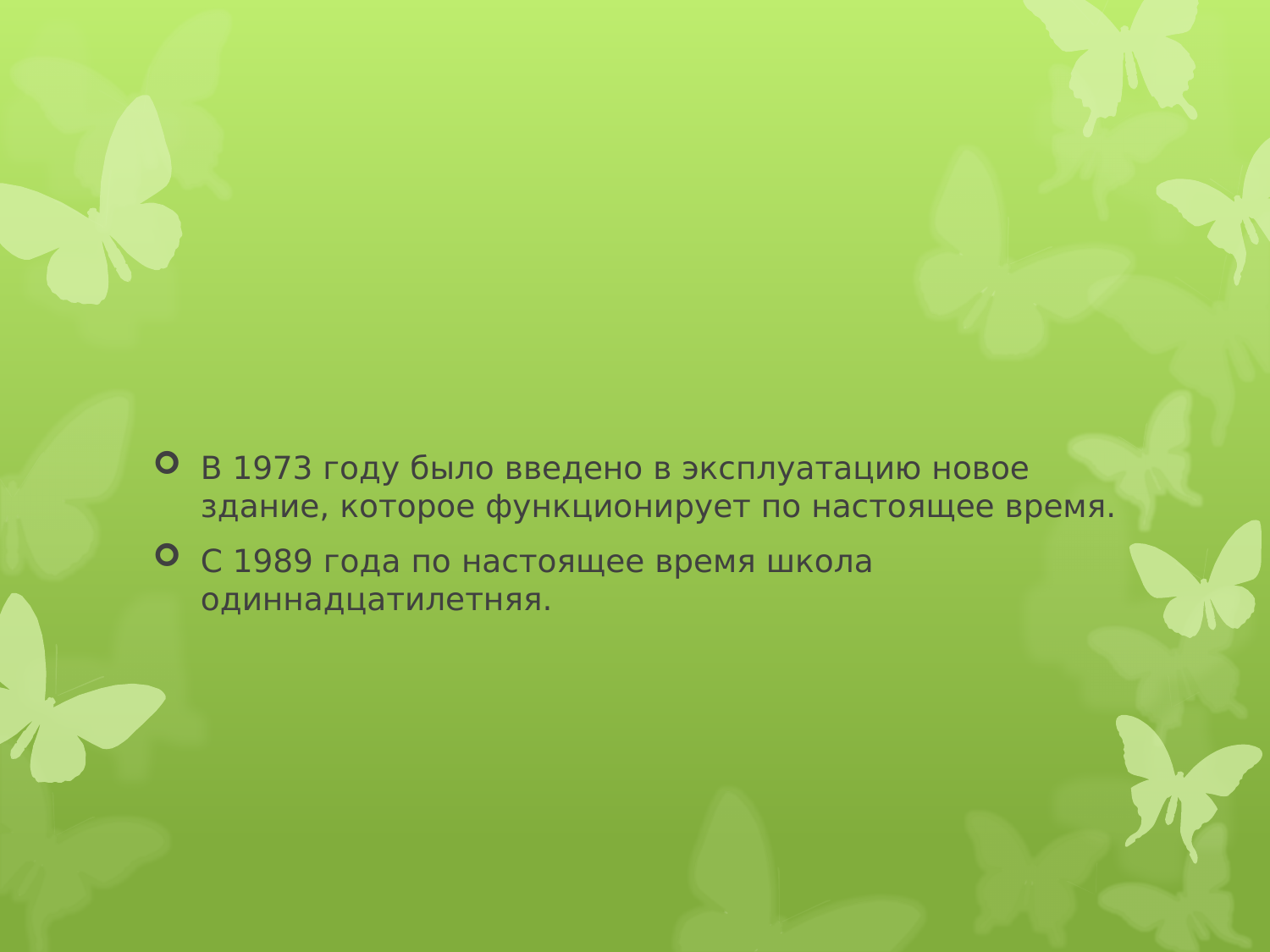

#
В 1973 году было введено в эксплуатацию новое здание, которое функционирует по настоящее время.
С 1989 года по настоящее время школа одиннадцатилетняя.